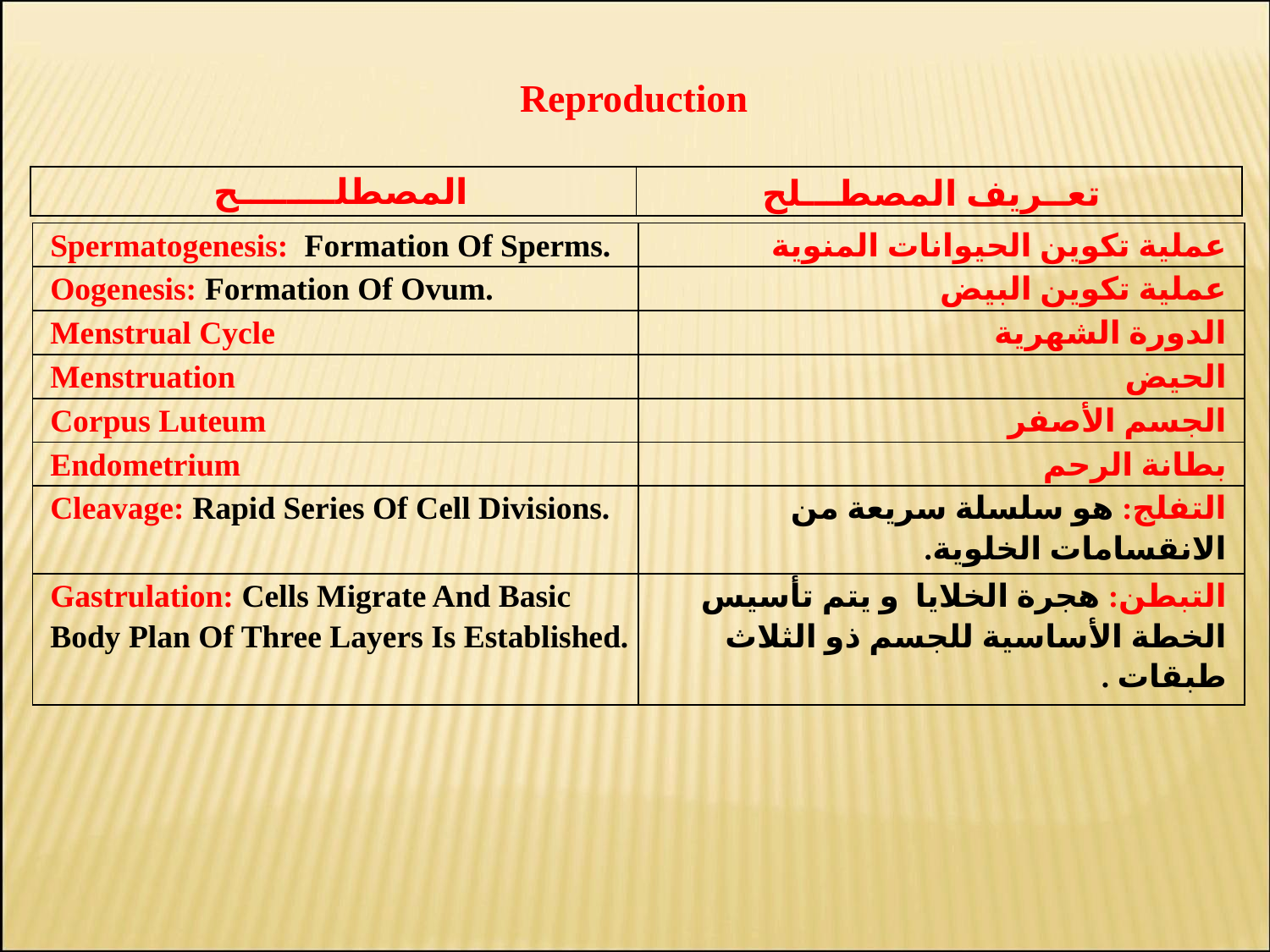

Reproduction
| المصطلــــــــح | تعــريف المصطـــلح |
| --- | --- |
| Spermatogenesis: Formation Of Sperms. | عملية تكوين الحيوانات المنوية |
| --- | --- |
| Oogenesis: Formation Of Ovum. | عملية تكوين البيض |
| Menstrual Cycle | الدورة الشهرية |
| Menstruation | الحيض |
| Corpus Luteum | الجسم الأصفر |
| Endometrium | بطانة الرحم |
| Cleavage: Rapid Series Of Cell Divisions. | التفلج: هو سلسلة سريعة من الانقسامات الخلوية. |
| Gastrulation: Cells Migrate And Basic Body Plan Of Three Layers Is Established. | التبطن: هجرة الخلايا و يتم تأسيس الخطة الأساسية للجسم ذو الثلاث طبقات . |